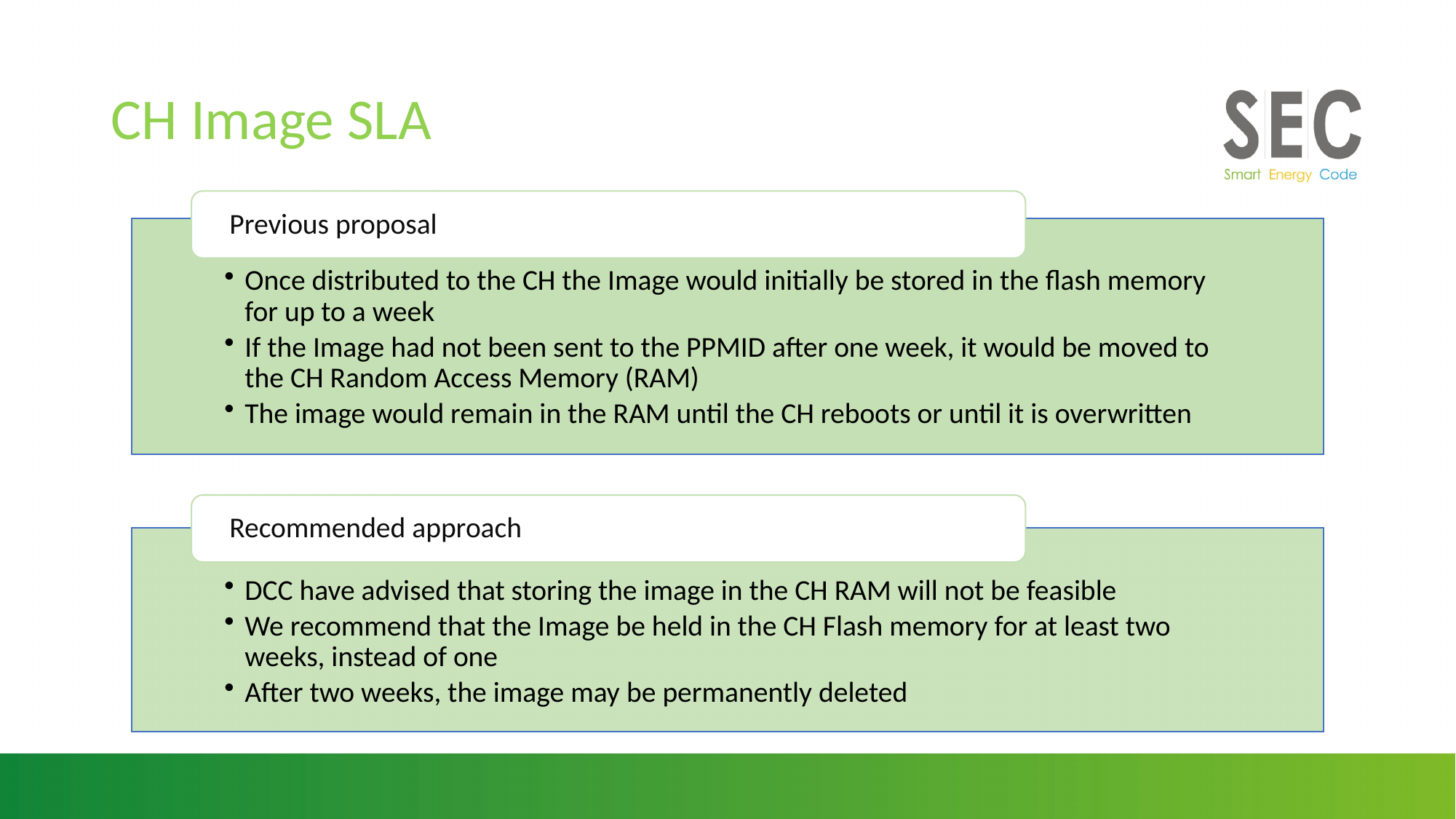

# CH Image SLA
Once distributed to the CH the Image would initially be stored in the flash memory for up to a week
If the Image had not been sent to the PPMID after one week, it would be moved to the CH Random Access Memory (RAM)
The image would remain in the RAM until the CH reboots or until it is overwritten
Previous proposal
DCC have advised that storing the image in the CH RAM will not be feasible
We recommend that the Image be held in the CH Flash memory for at least two weeks, instead of one
After two weeks, the image may be permanently deleted
Recommended approach